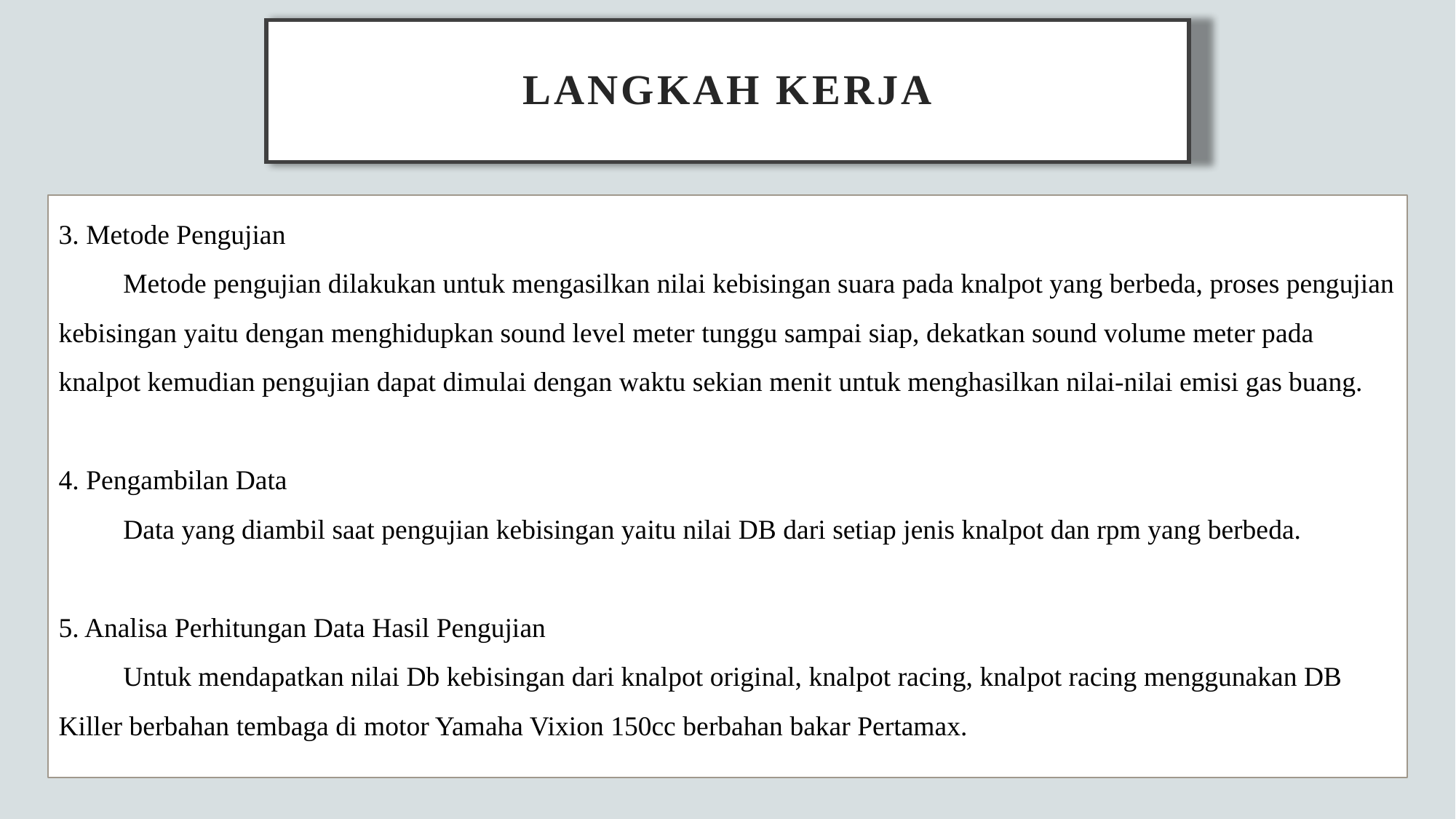

# Langkah Kerja
3. Metode Pengujian
	Metode pengujian dilakukan untuk mengasilkan nilai kebisingan suara pada knalpot yang berbeda, proses pengujian kebisingan yaitu dengan menghidupkan sound level meter tunggu sampai siap, dekatkan sound volume meter pada knalpot kemudian pengujian dapat dimulai dengan waktu sekian menit untuk menghasilkan nilai-nilai emisi gas buang.

4. Pengambilan Data
	Data yang diambil saat pengujian kebisingan yaitu nilai DB dari setiap jenis knalpot dan rpm yang berbeda.

5. Analisa Perhitungan Data Hasil Pengujian
	Untuk mendapatkan nilai Db kebisingan dari knalpot original, knalpot racing, knalpot racing menggunakan DB Killer berbahan tembaga di motor Yamaha Vixion 150cc berbahan bakar Pertamax.